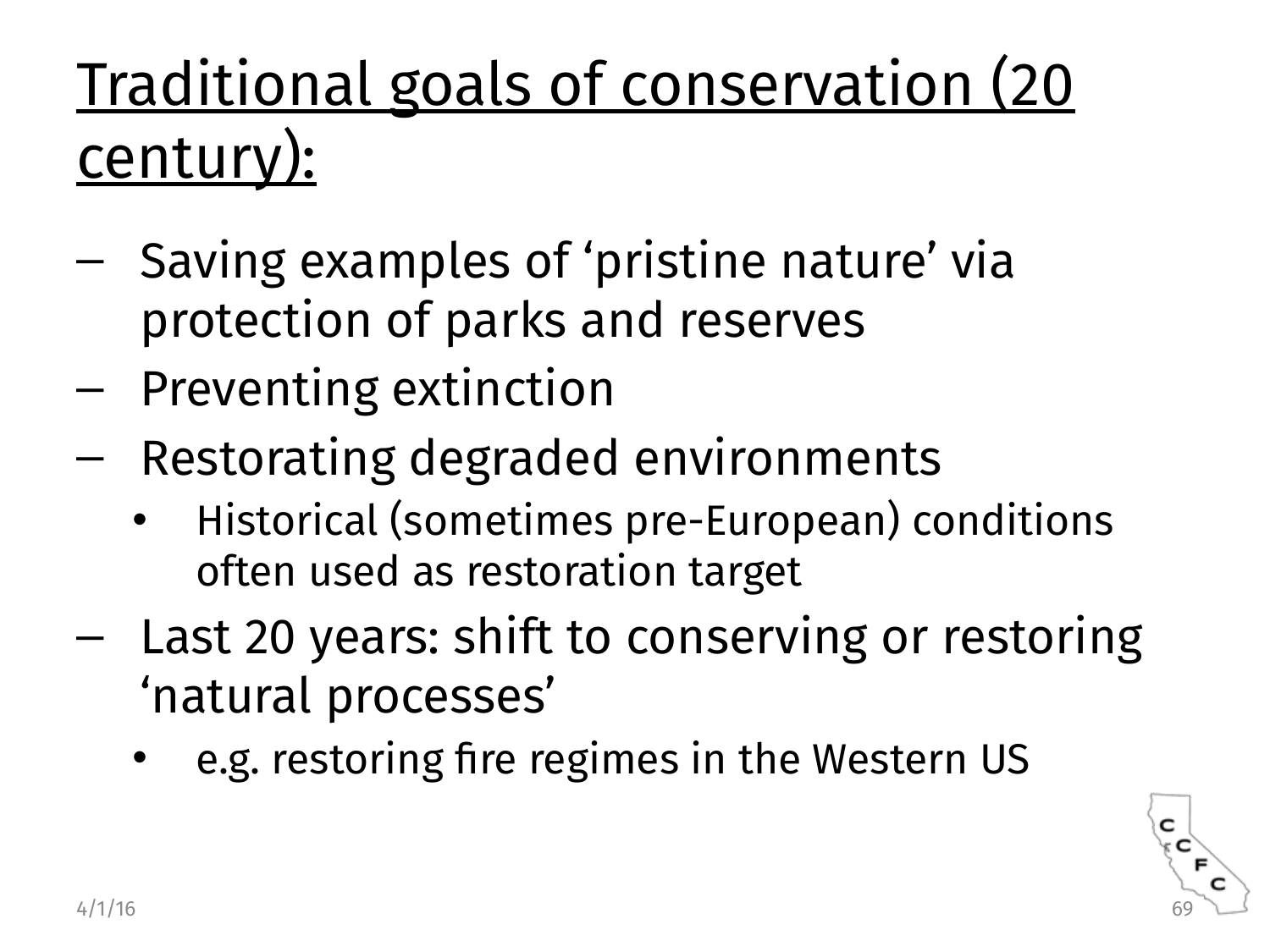

# Traditional goals of conservation (20 century):
Saving examples of ‘pristine nature’ via protection of parks and reserves
Preventing extinction
Restorating degraded environments
Historical (sometimes pre-European) conditions often used as restoration target
Last 20 years: shift to conserving or restoring ‘natural processes’
e.g. restoring fire regimes in the Western US

4/1/16
69